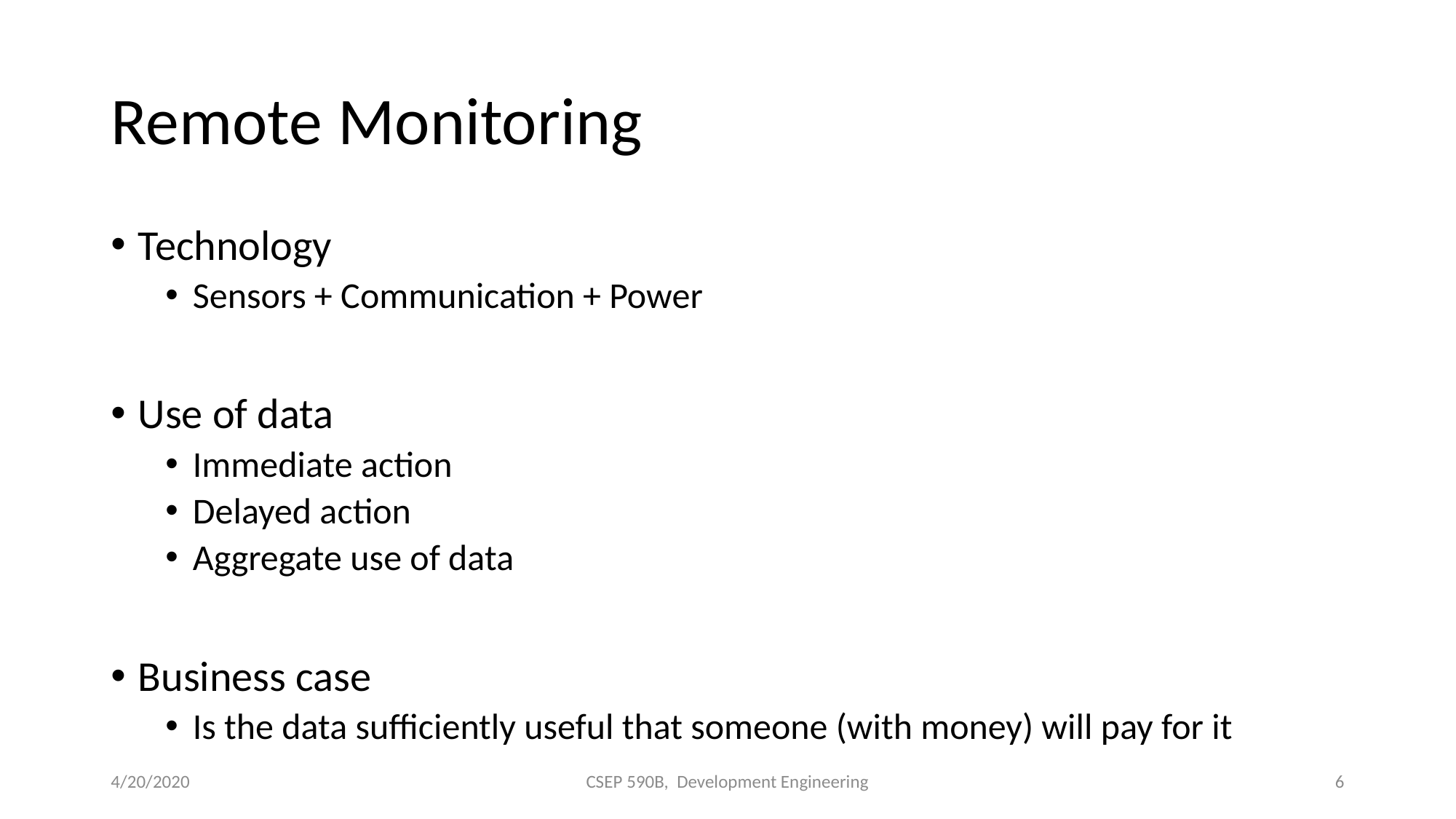

# Remote Monitoring
Technology
Sensors + Communication + Power

Use of data
Immediate action
Delayed action
Aggregate use of data

Business case
Is the data sufficiently useful that someone (with money) will pay for it
4/20/2020
CSEP 590B,  Development Engineering
6